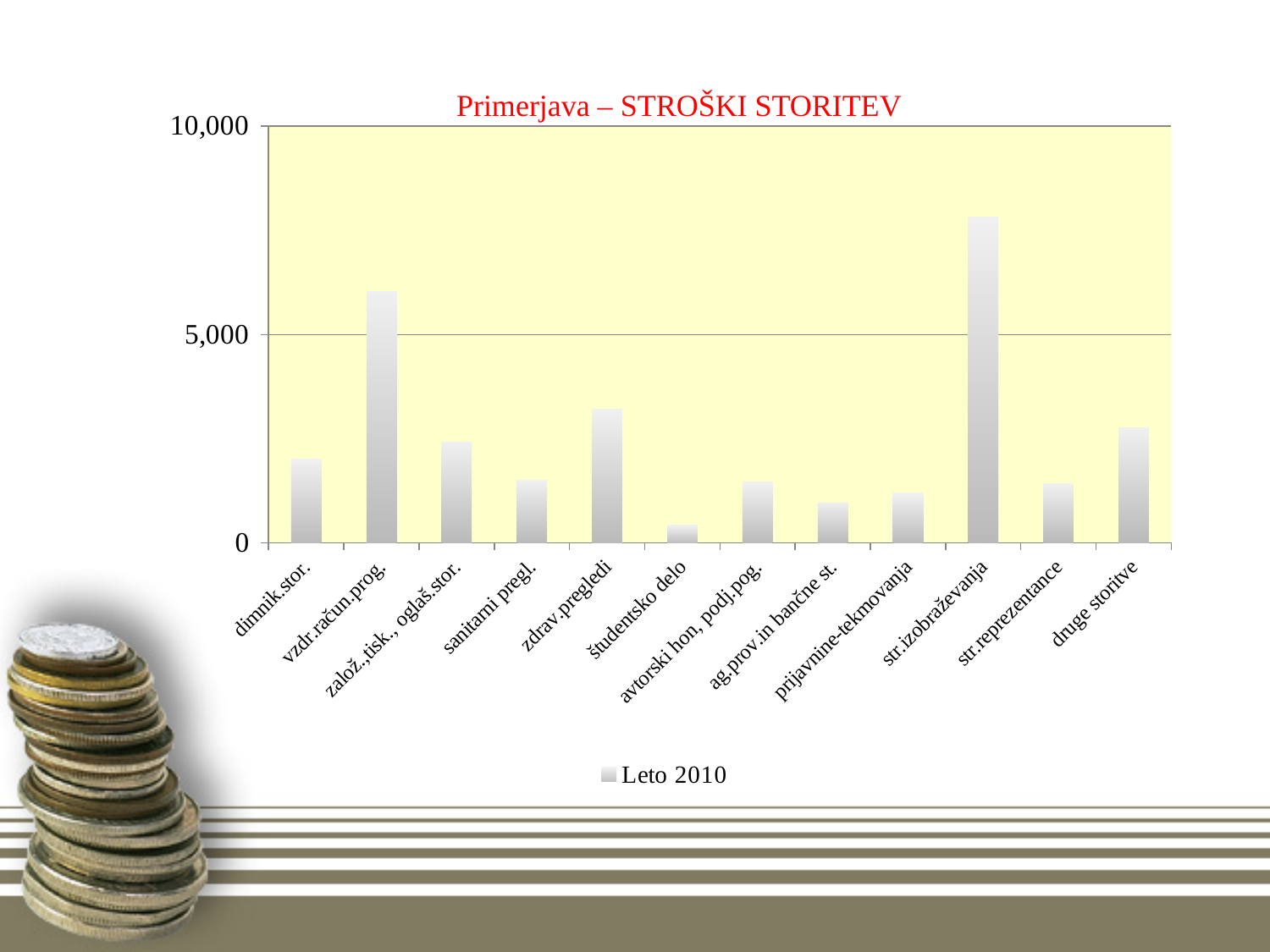

### Chart

| Category | Leto 2010 |
|---|---|
| dimnik.stor. | 2016.47 |
| vzdr.račun.prog. | 6040.51 |
| založ.,tisk., oglaš.stor. | 2420.830000000001 |
| sanitarni pregl. | 1492.33 |
| zdrav.pregledi | 3207.36 |
| študentsko delo | 422.9099999999999 |
| avtorski hon, podj.pog. | 1455.1 |
| ag.prov.in bančne st. | 953.2800000000002 |
| prijavnine-tekmovanja | 1198.1 |
| str.izobraževanja | 7814.81 |
| str.reprezentance | 1413.5 |
| druge storitve | 2763.65 |
# Primerjava – STROŠKI STORITEV